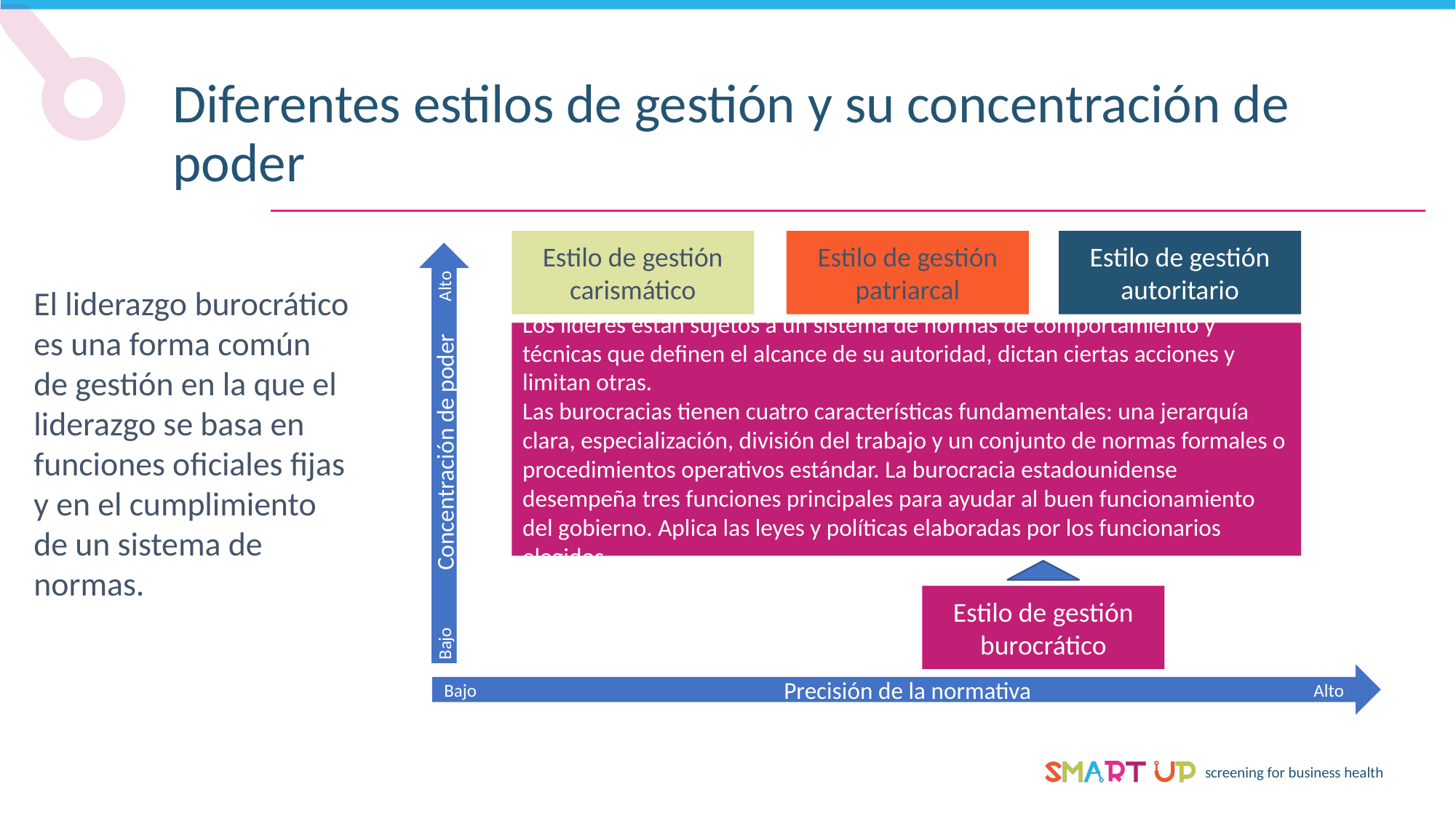

Diferentes estilos de gestión y su concentración de poder
Estilo de gestión patriarcal
Estilo de gestión carismático
Estilo de gestión autoritario
El liderazgo burocrático es una forma común de gestión en la que el liderazgo se basa en funciones oficiales fijas y en el cumplimiento de un sistema de normas.
Los líderes están sujetos a un sistema de normas de comportamiento y técnicas que definen el alcance de su autoridad, dictan ciertas acciones y limitan otras.
Las burocracias tienen cuatro características fundamentales: una jerarquía clara, especialización, división del trabajo y un conjunto de normas formales o procedimientos operativos estándar. La burocracia estadounidense desempeña tres funciones principales para ayudar al buen funcionamiento del gobierno. Aplica las leyes y políticas elaboradas por los funcionarios elegidos.

Concentración de poder
Bajo
Alto

Estilo de gestión burocrático

Precisión de la normativa
Alto
Bajo